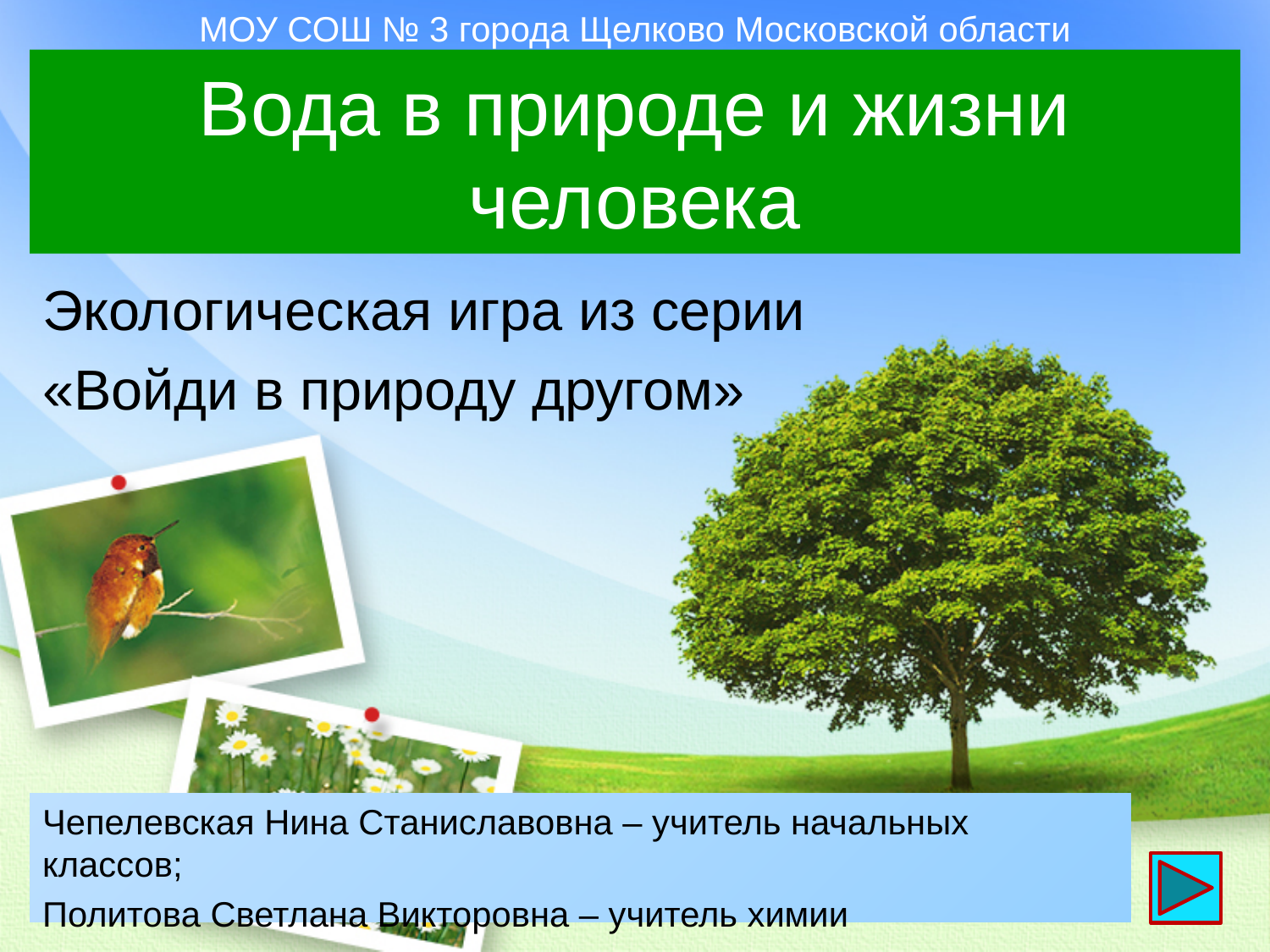

МОУ СОШ № 3 города Щелково Московской области
# Вода в природе и жизни человека
Экологическая игра из серии
«Войди в природу другом»
Чепелевская Нина Станиславовна – учитель начальных классов;
Политова Светлана Викторовна – учитель химии